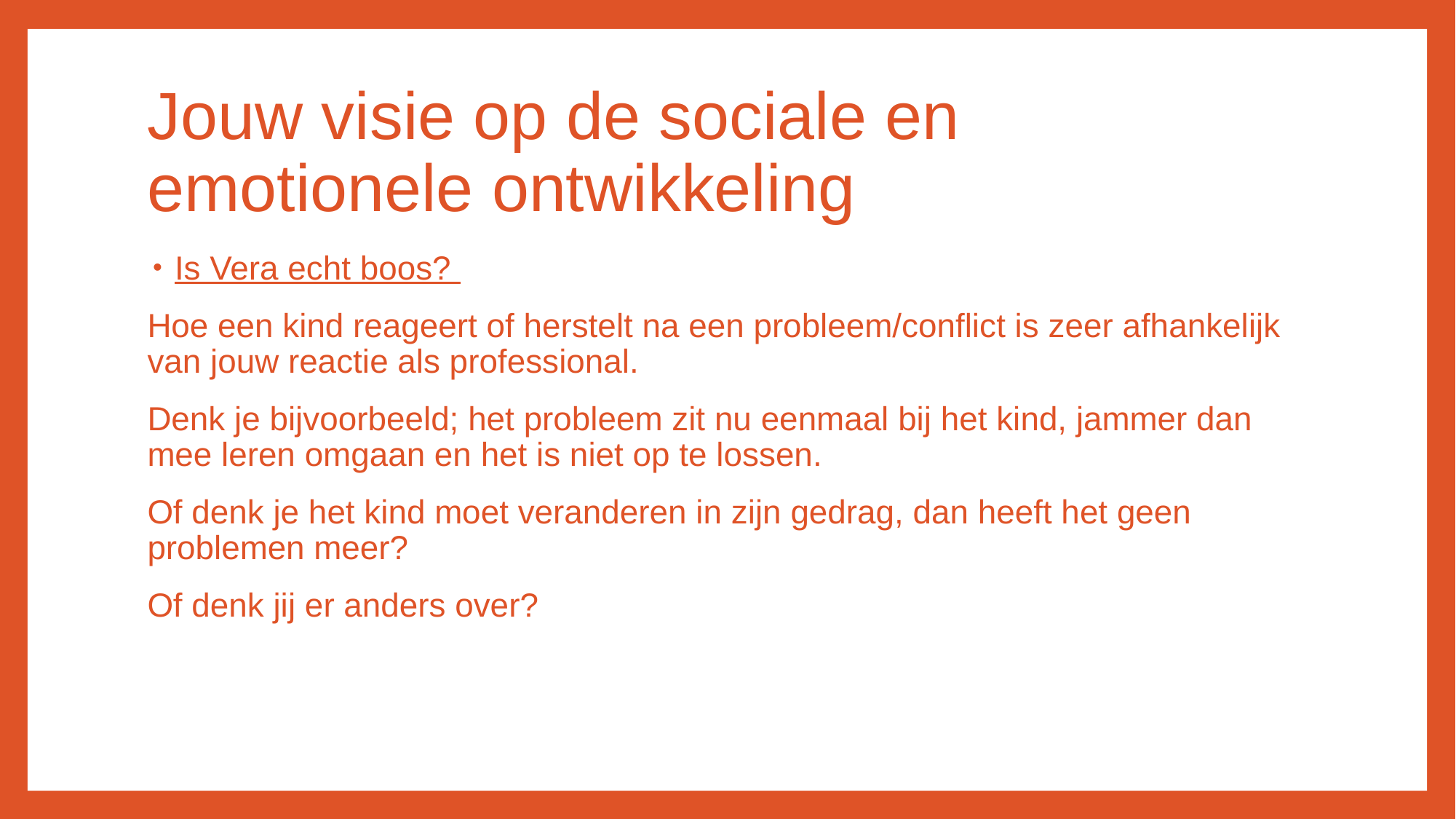

# Jouw visie op de sociale en emotionele ontwikkeling
Is Vera echt boos?
Hoe een kind reageert of herstelt na een probleem/conflict is zeer afhankelijk van jouw reactie als professional.
Denk je bijvoorbeeld; het probleem zit nu eenmaal bij het kind, jammer dan mee leren omgaan en het is niet op te lossen.
Of denk je het kind moet veranderen in zijn gedrag, dan heeft het geen problemen meer?
Of denk jij er anders over?